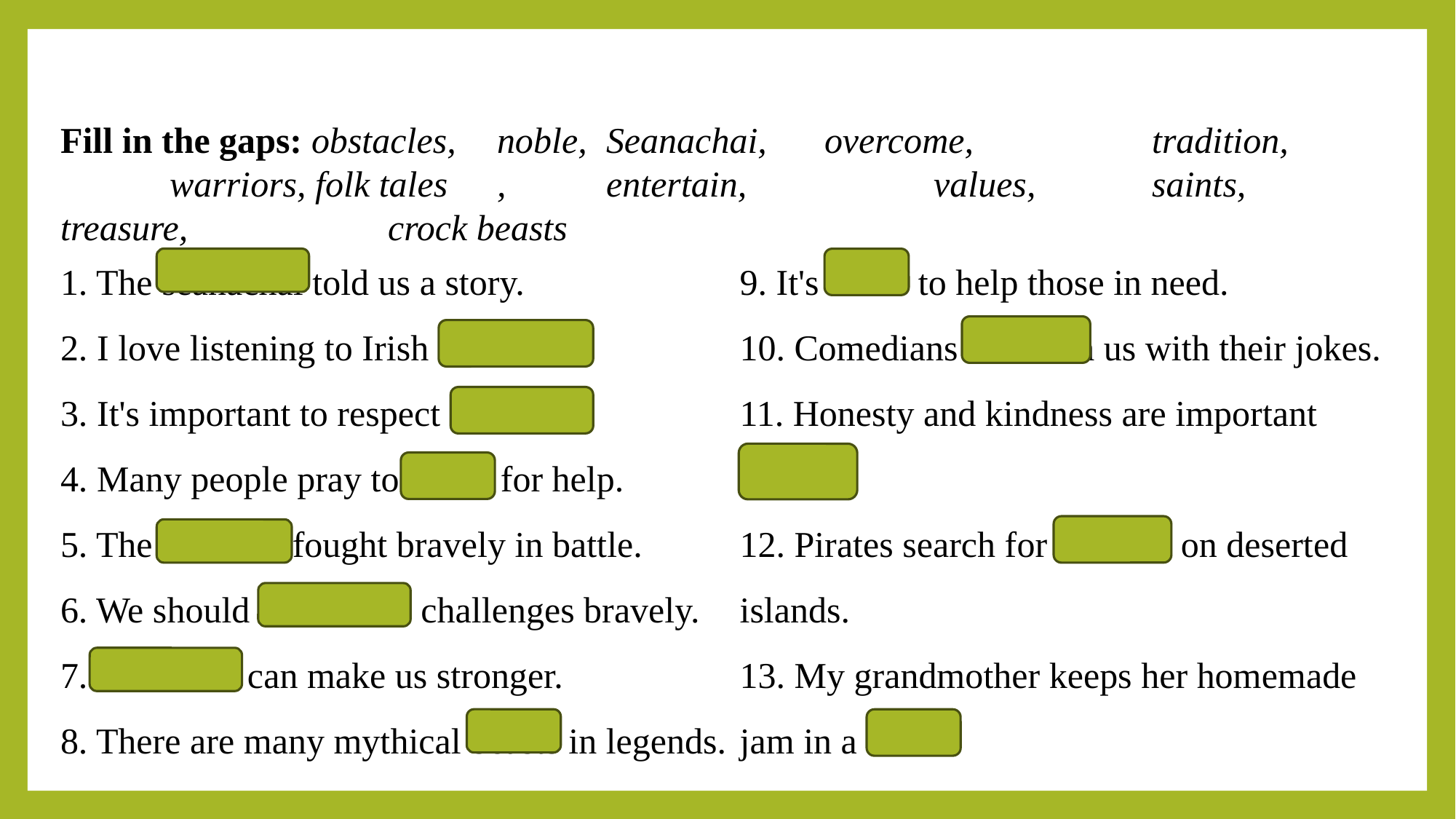

Fill in the gaps: obstacles, 	noble, 	Seanachai, 	overcome,		tradition,		warriors, folk tales	, 	entertain, 		values, 	saints,		treasure, 		crock beasts
1. The seanachai told us a story.
2. I love listening to Irish folk tales.
3. It's important to respect tradition.
4. Many people pray to saints for help.
5. The warriors fought bravely in battle.
6. We should overcome  challenges bravely.
7. Obstacles can make us stronger.
8. There are many mythical beasts in legends.

8. There are many mythical beasts in legends.
9. It's noble to help those in need.
9. It's noble to help those in need.
10. Comedians entertain us with their jokes.
11. Honesty and kindness are important values.
12. Pirates search for treasure on deserted islands.
13. My grandmother keeps her homemade jam in a crock.